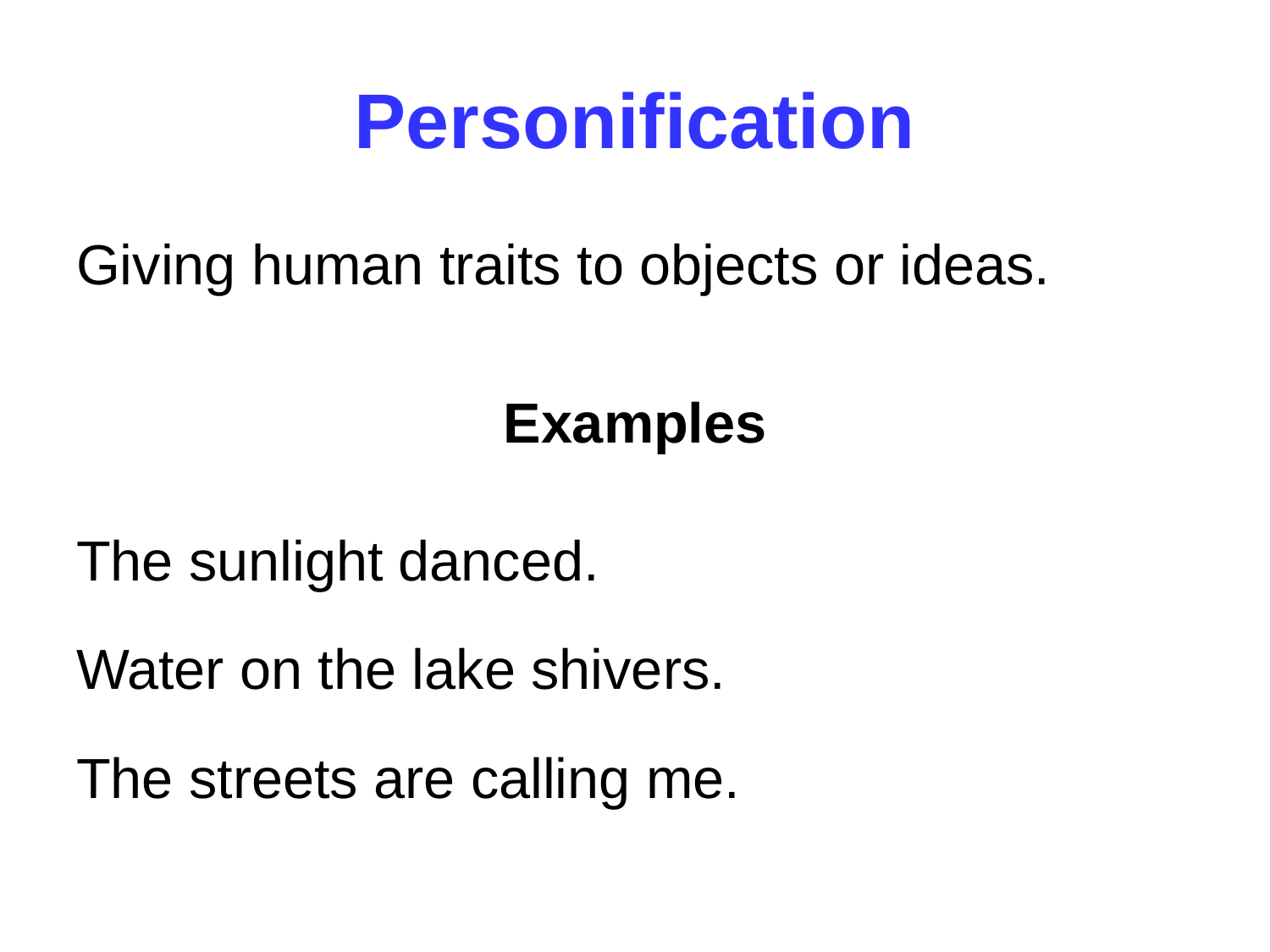

# Personification
Giving human traits to objects or ideas.

Examples

The sunlight danced.

Water on the lake shivers.

The streets are calling me.